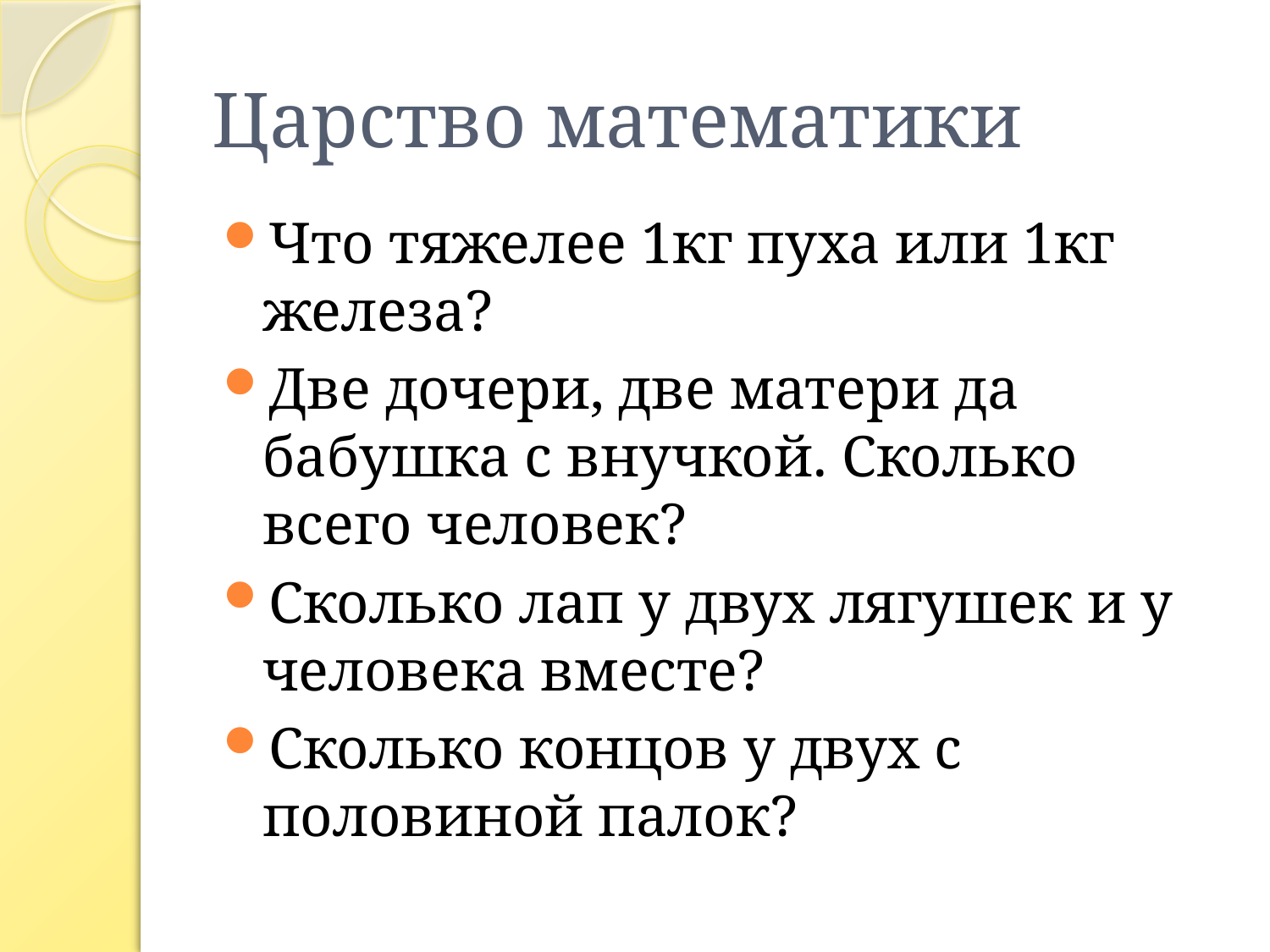

# Царство математики
Что тяжелее 1кг пуха или 1кг железа?
Две дочери, две матери да бабушка с внучкой. Сколько всего человек?
Сколько лап у двух лягушек и у человека вместе?
Сколько концов у двух с половиной палок?